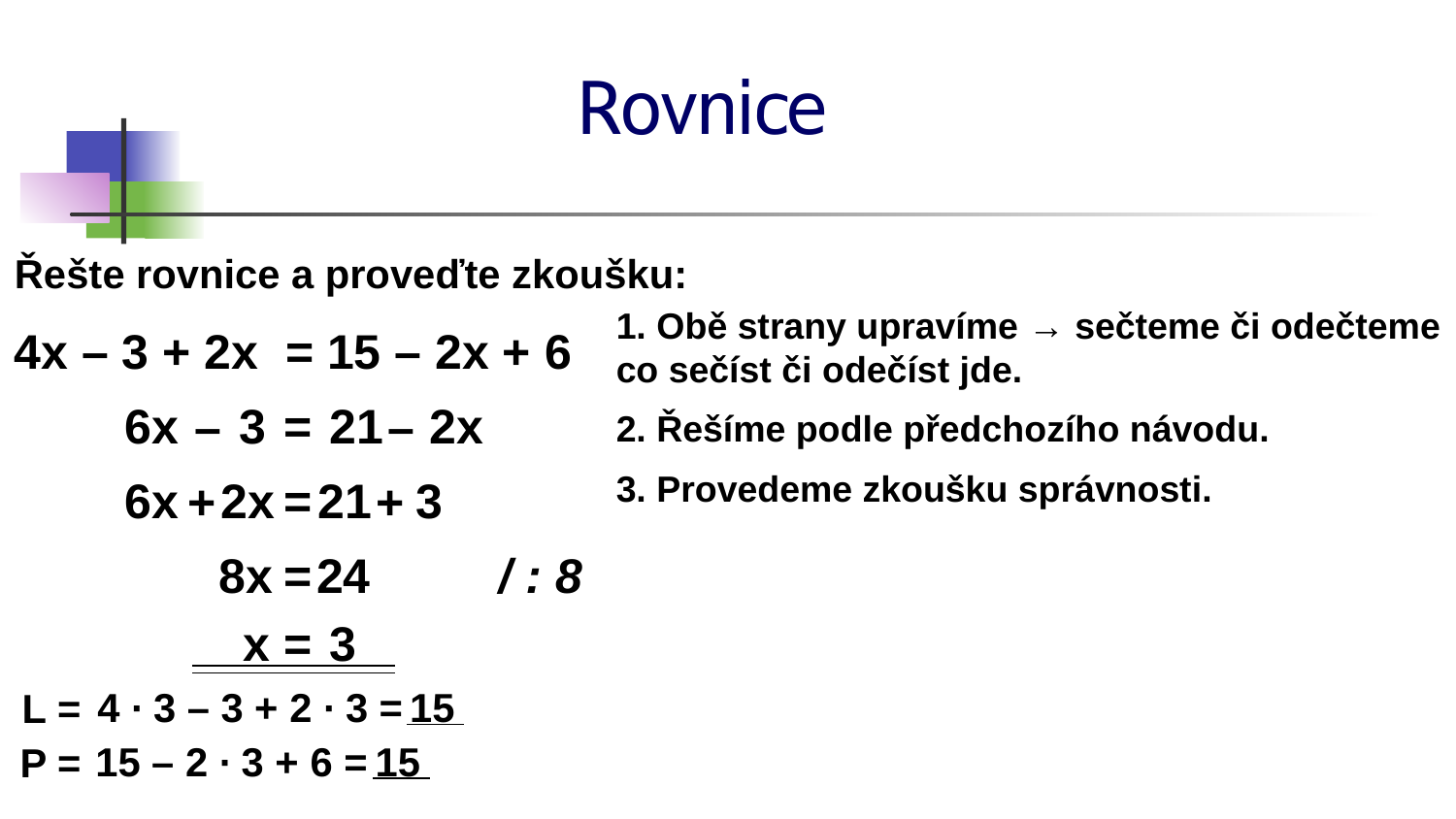

# Rovnice
Řešte rovnice a proveďte zkoušku:
1. Obě strany upravíme → sečteme či odečteme co sečíst či odečíst jde.
4x – 3 + 2x  = 15 – 2x + 6
6x
–
3
=
21
–
2x
2. Řešíme podle předchozího návodu.
3. Provedeme zkoušku správnosti.
6x
+
2x
=
21
+
3
8x
=
24
/ : 8
x
=
3
15
L =
4 ∙ 3 – 3 + 2 ∙ 3 =
15
P =
15 – 2 ∙ 3 + 6 =